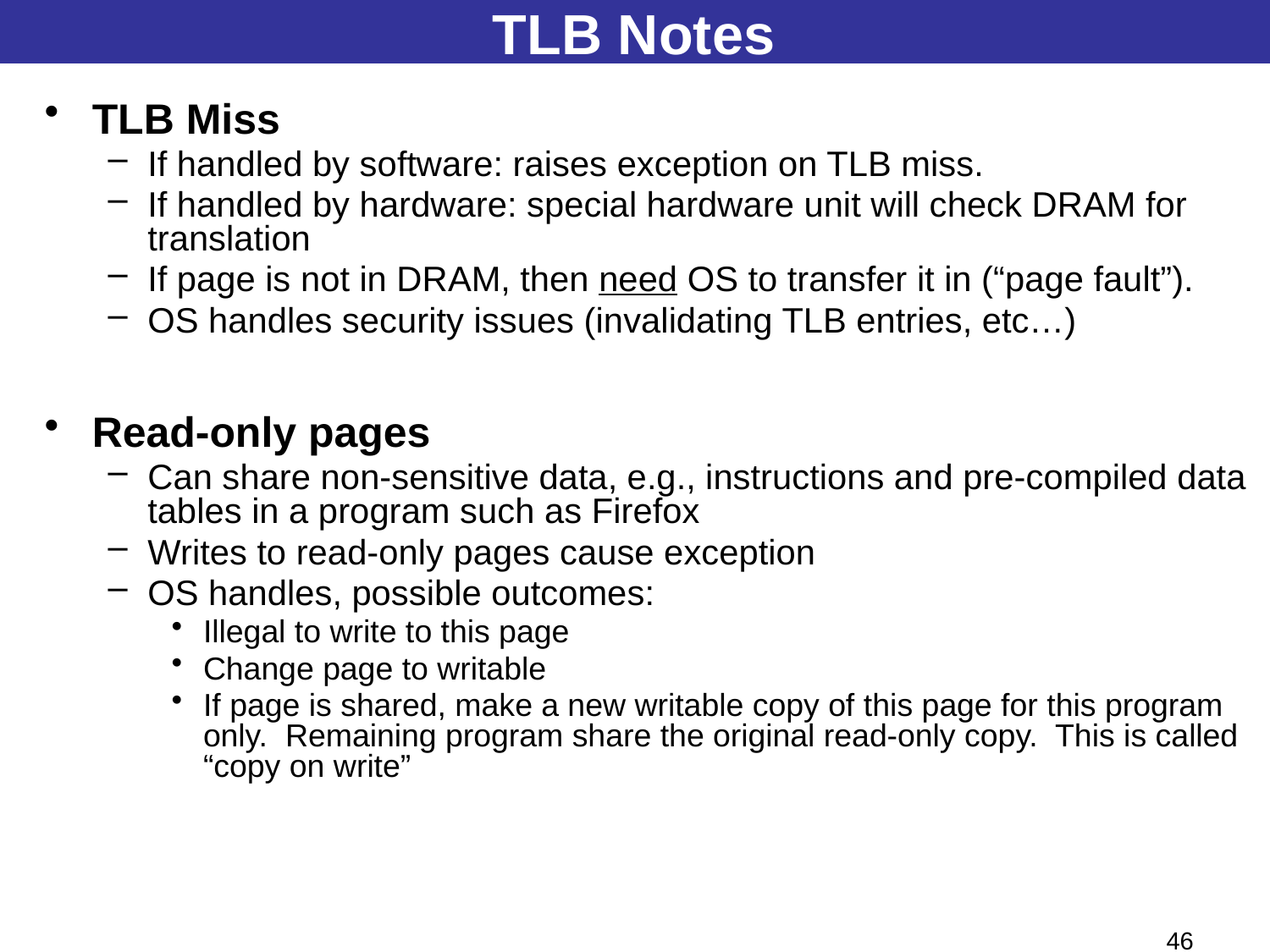

# TLB Notes
TLB Miss
If handled by software: raises exception on TLB miss.
If handled by hardware: special hardware unit will check DRAM for translation
If page is not in DRAM, then need OS to transfer it in (“page fault”).
OS handles security issues (invalidating TLB entries, etc…)

Read-only pages
Can share non-sensitive data, e.g., instructions and pre-compiled data tables in a program such as Firefox
Writes to read-only pages cause exception
OS handles, possible outcomes:
Illegal to write to this page
Change page to writable
If page is shared, make a new writable copy of this page for this program only.  Remaining program share the original read-only copy.  This is called “copy on write”
46